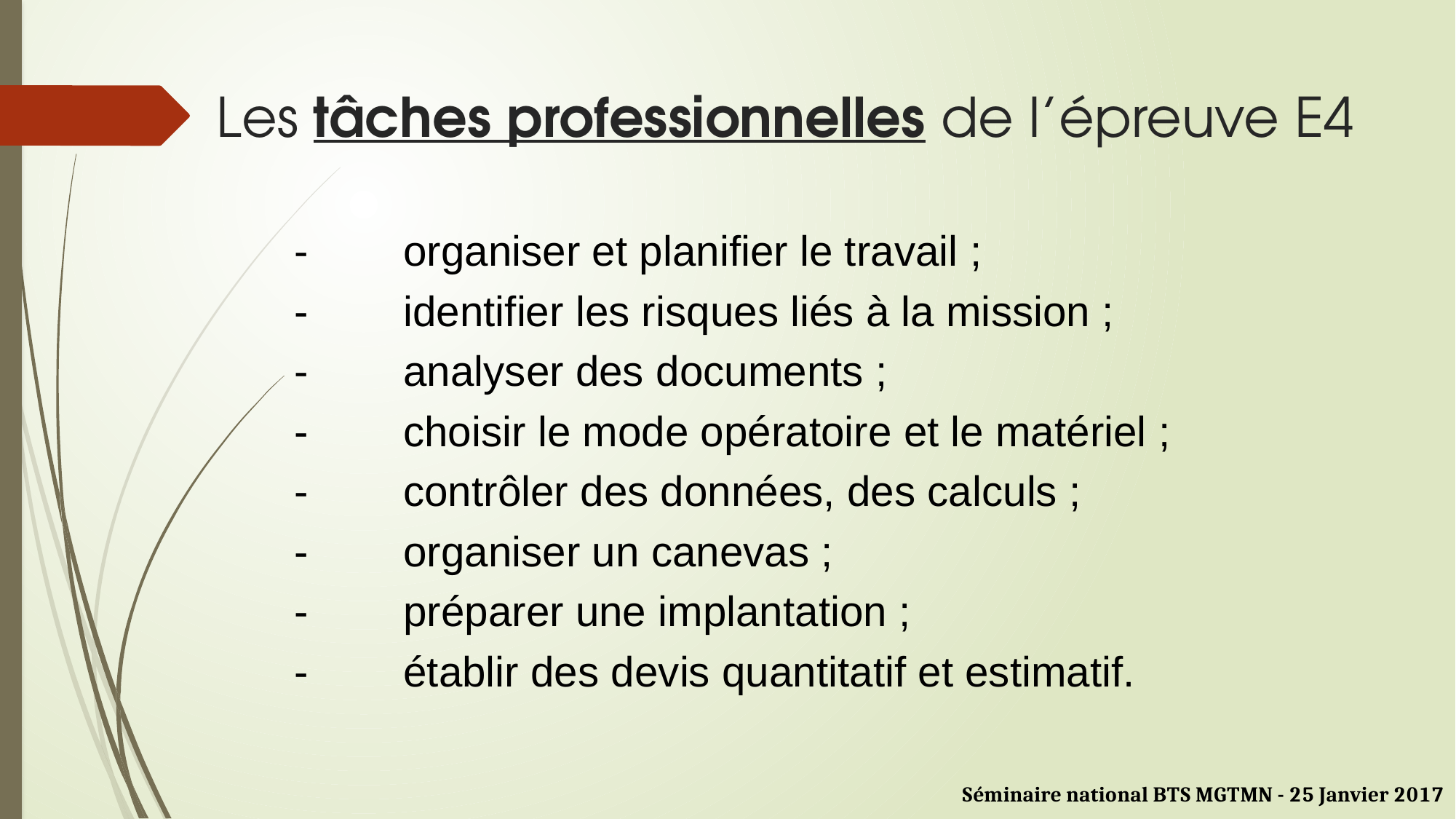

# Les tâches professionnelles de l’épreuve E4
-	organiser et planifier le travail ;
-	identifier les risques liés à la mission ;
-	analyser des documents ;
-	choisir le mode opératoire et le matériel ;
-	contrôler des données, des calculs ;
-	organiser un canevas ;
-	préparer une implantation ;
-	établir des devis quantitatif et estimatif.
Séminaire national BTS MGTMN - 25 Janvier 2017